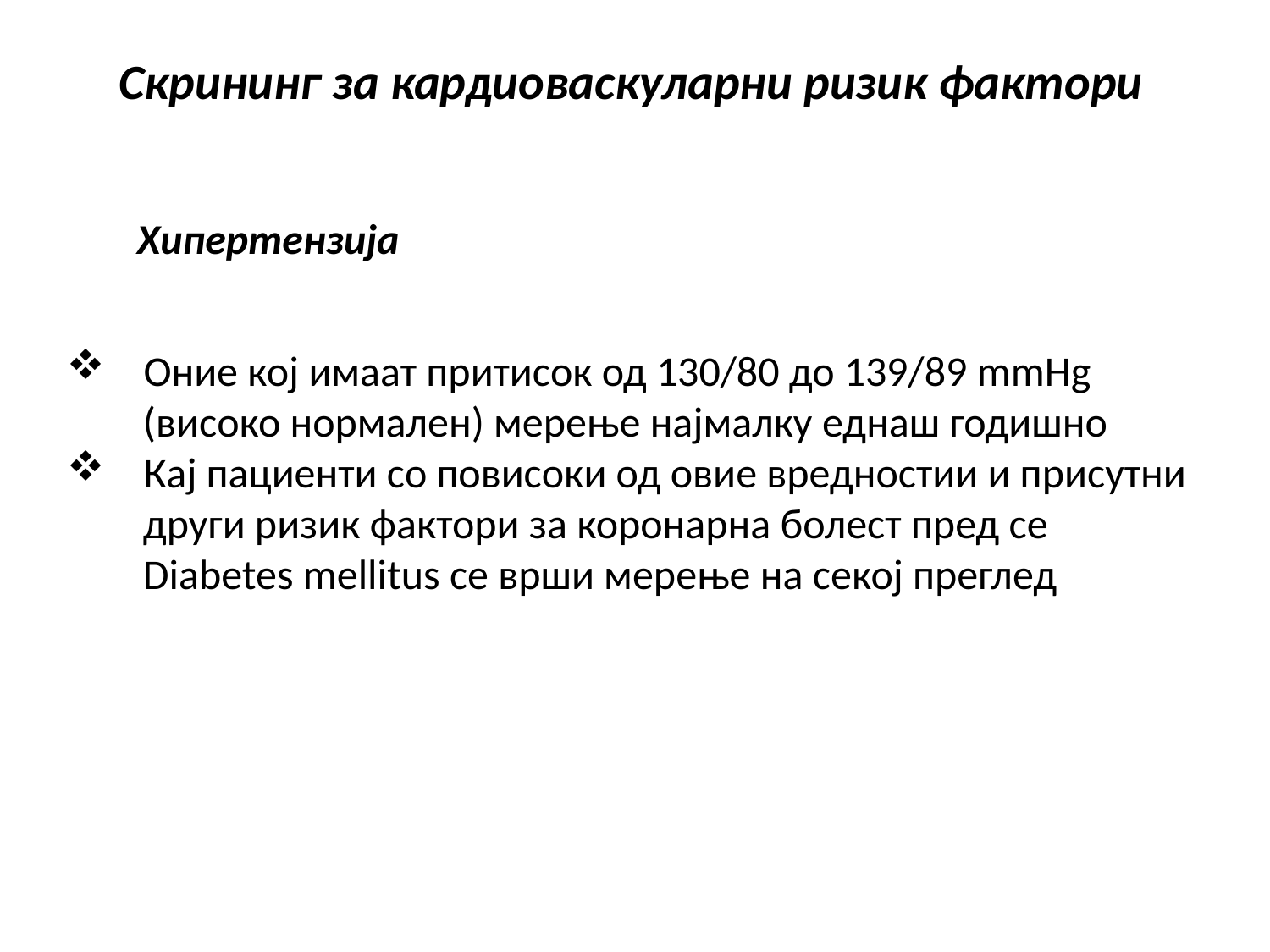

# Скрининг за кардиоваскуларни ризик фактори
Хипертензија
    Оние кој имаат притисок од 130/80 до 139/89 mmHg
        (високо нормален) мерење најмалку еднаш годишно
    Кај пациенти со повисоки од овие вредностии и присутни
        други ризик фактори за коронарна болест пред се
        Diabetes mellitus се врши мерење на секој преглед